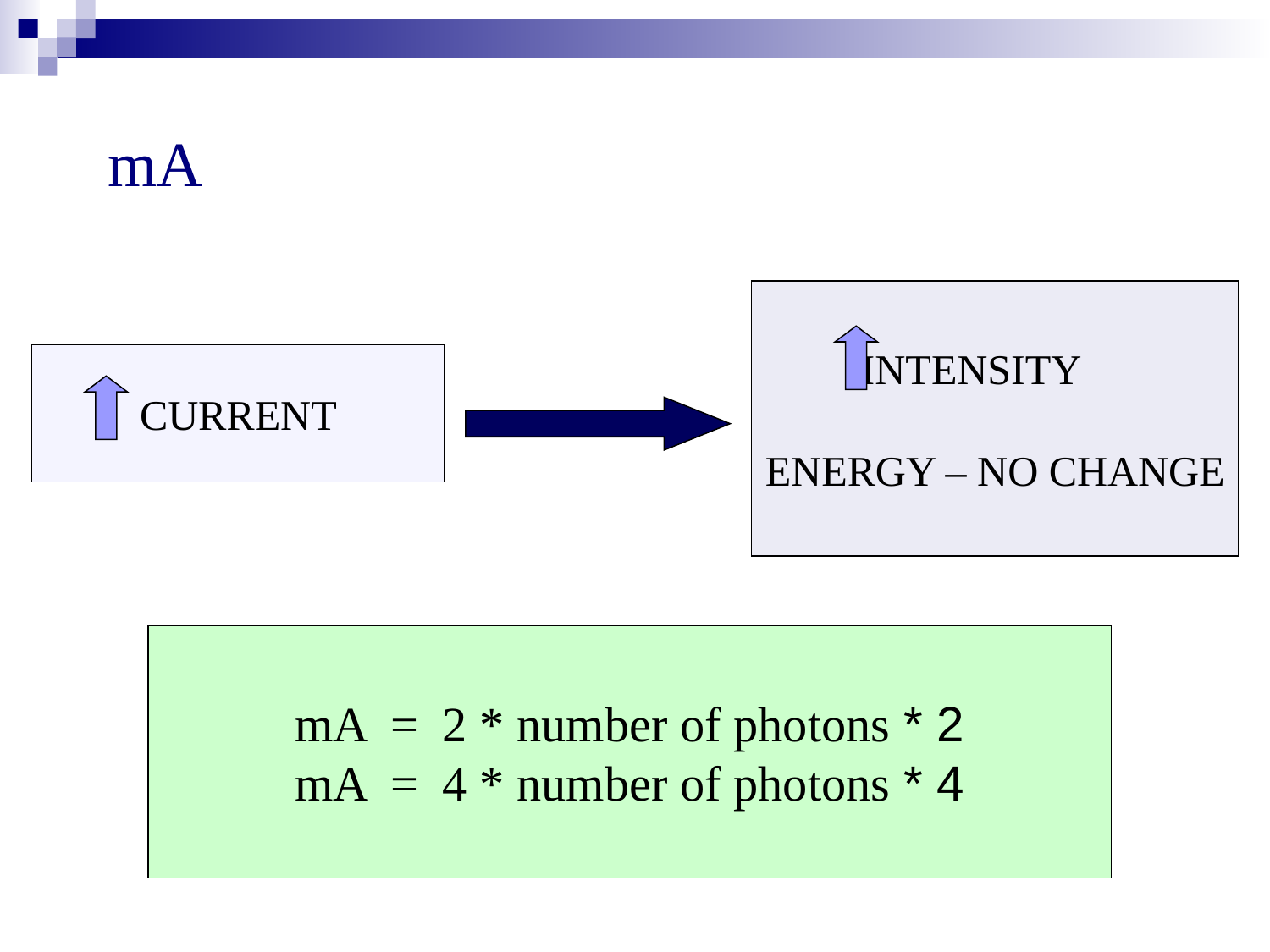

# mA
    INTENSITY

ENERGY – NO CHANGE

CURRENT

2 * mA  =  2 * number of photons
4 * mA  =  4 * number of photons